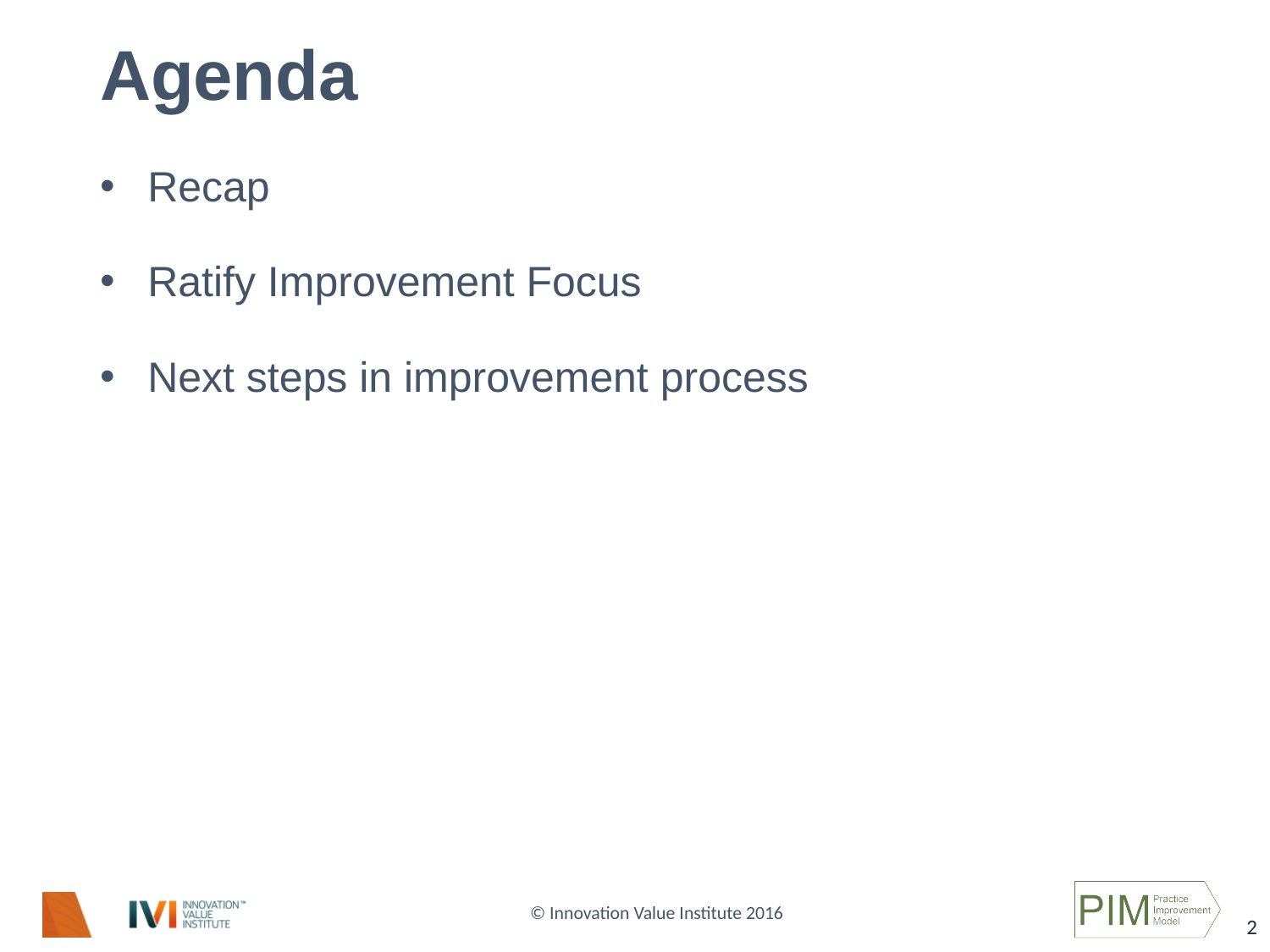

# Agenda
Recap
Ratify Improvement Focus
Next steps in improvement process
2